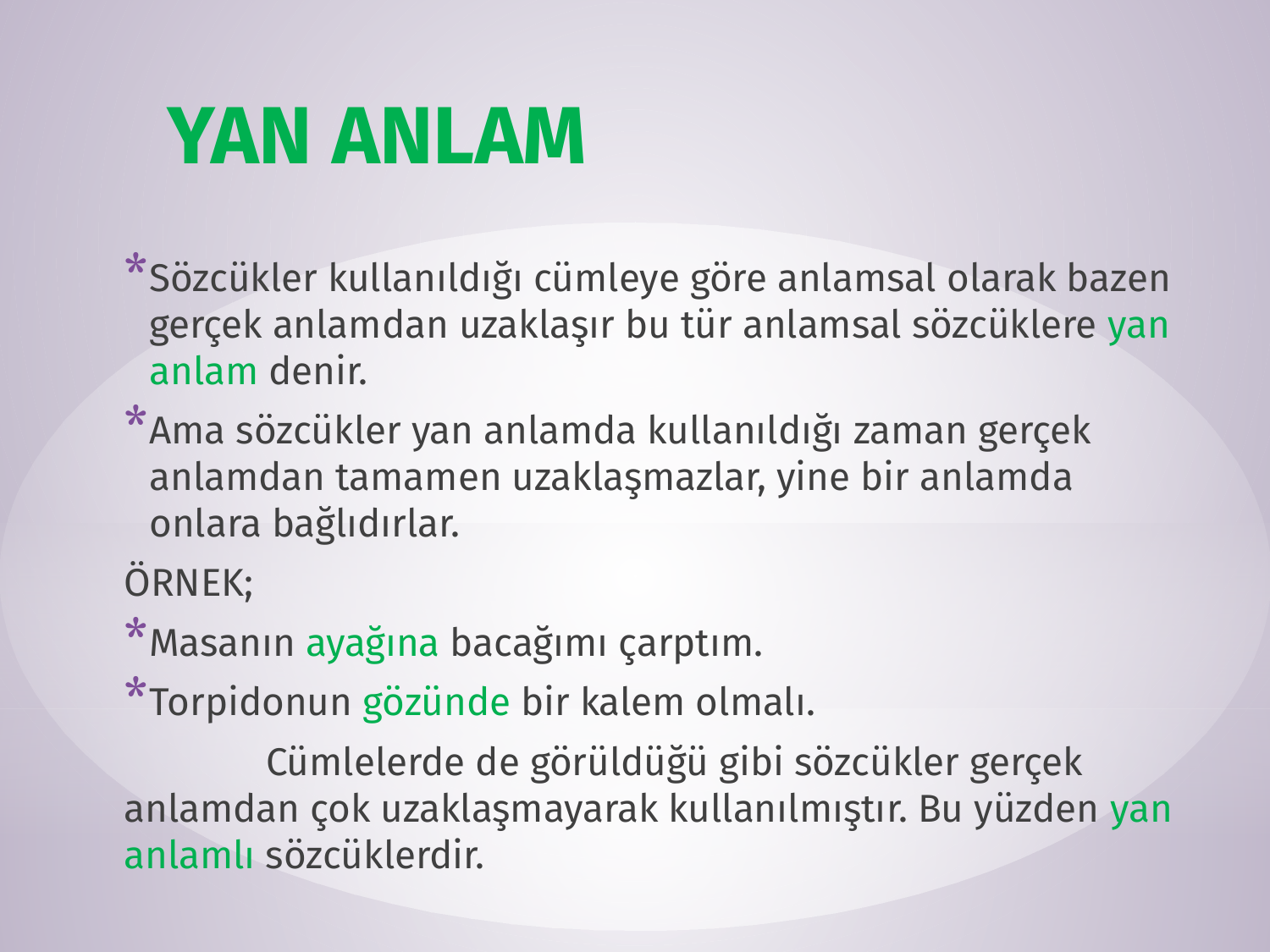

# YAN ANLAM
Sözcükler kullanıldığı cümleye göre anlamsal olarak bazen gerçek anlamdan uzaklaşır bu tür anlamsal sözcüklere yan anlam denir.
Ama sözcükler yan anlamda kullanıldığı zaman gerçek anlamdan tamamen uzaklaşmazlar, yine bir anlamda onlara bağlıdırlar.
ÖRNEK;
Masanın ayağına bacağımı çarptım.
Torpidonun gözünde bir kalem olmalı.
              Cümlelerde de görüldüğü gibi sözcükler gerçek anlamdan çok uzaklaşmayarak kullanılmıştır. Bu yüzden yan anlamlı sözcüklerdir.